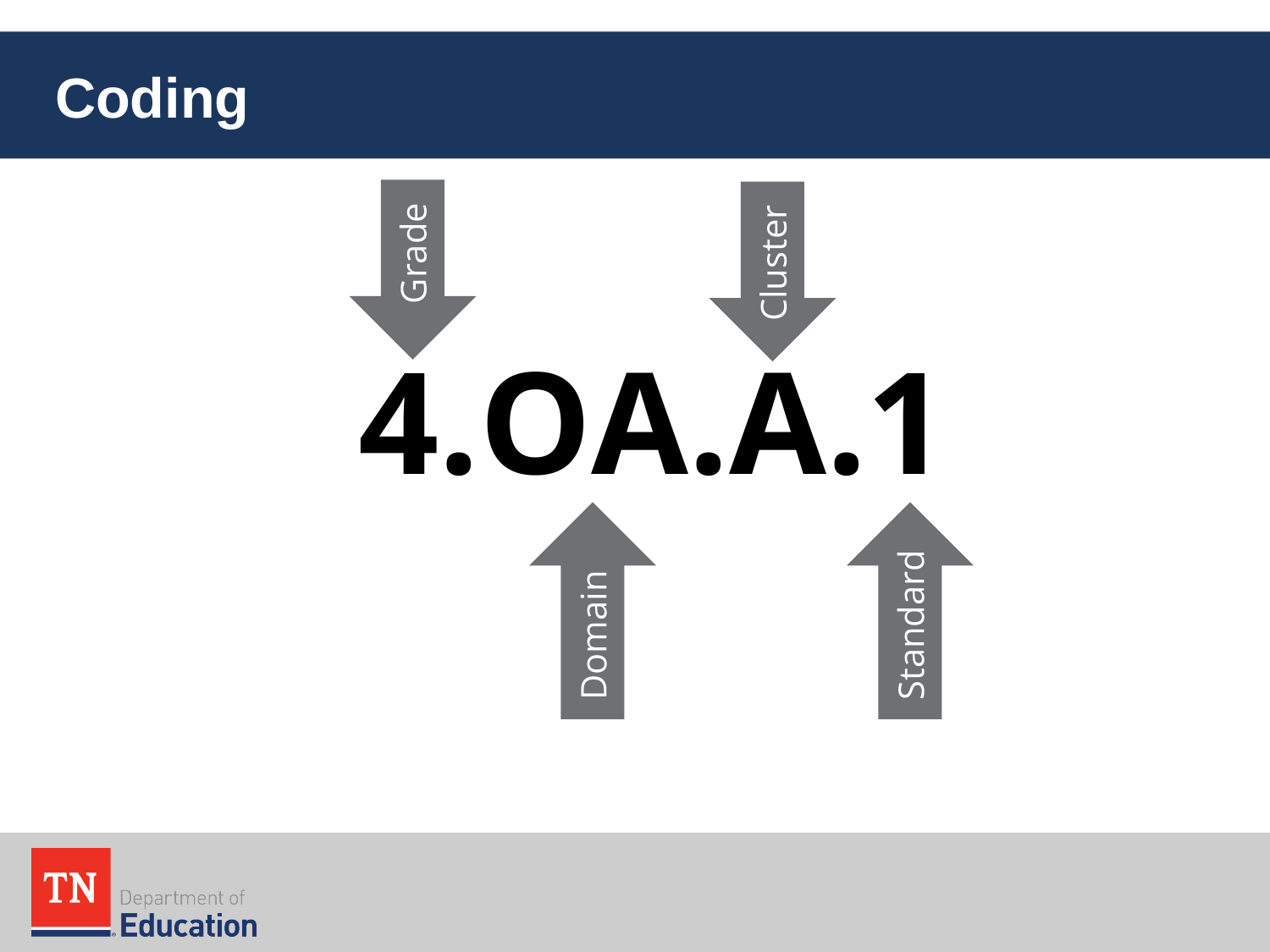

# Coding

 4.OA.A.1

Grade

Cluster

Standard

Domain